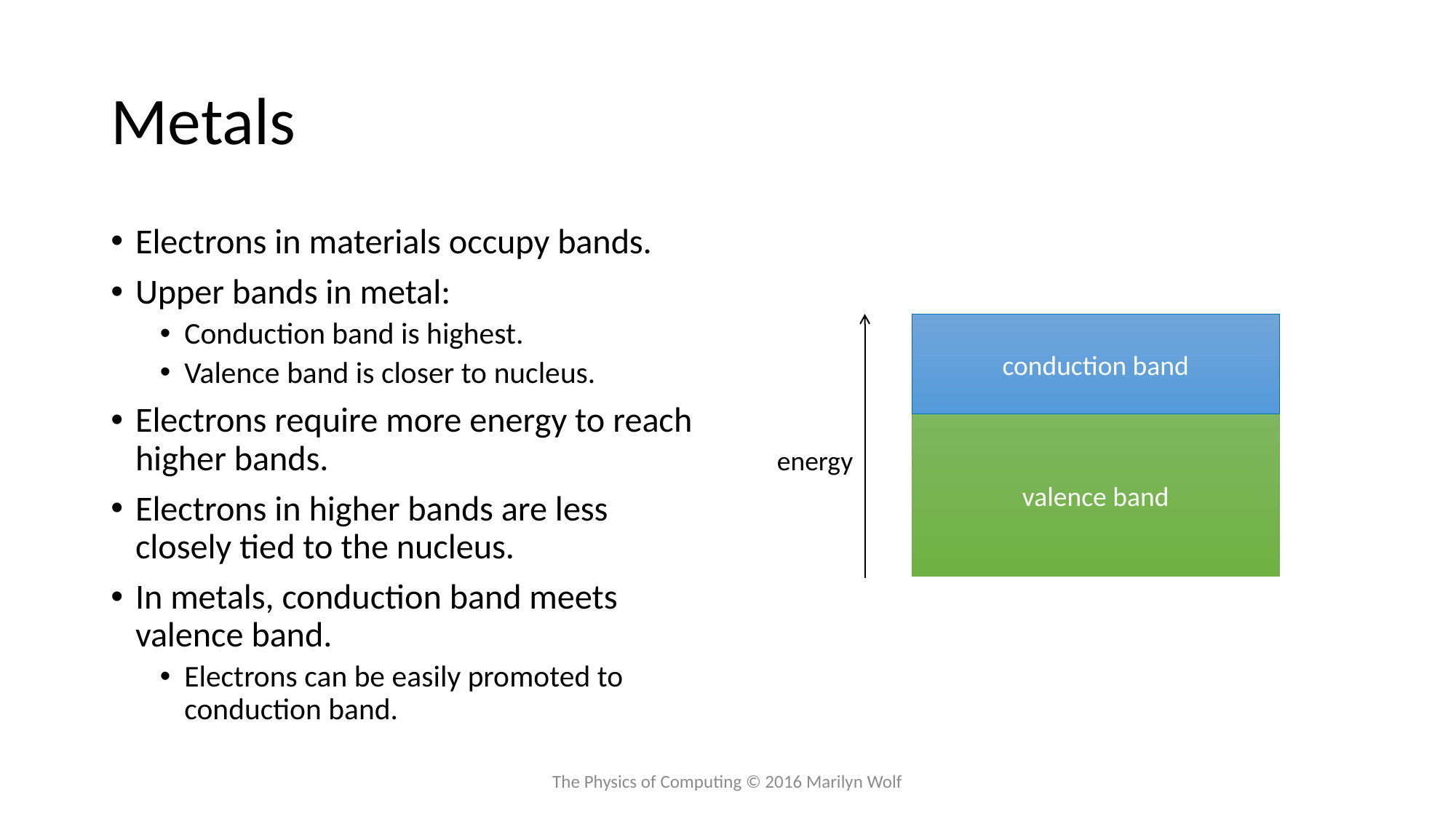

# Metals
Electrons in materials occupy bands.
Upper bands in metal:
Conduction band is highest.
Valence band is closer to nucleus.
Electrons require more energy to reach higher bands.
Electrons in higher bands are less closely tied to the nucleus.
In metals, conduction band meets valence band.
Electrons can be easily promoted to conduction band.
conduction band
valence band
energy
The Physics of Computing © 2016 Marilyn Wolf